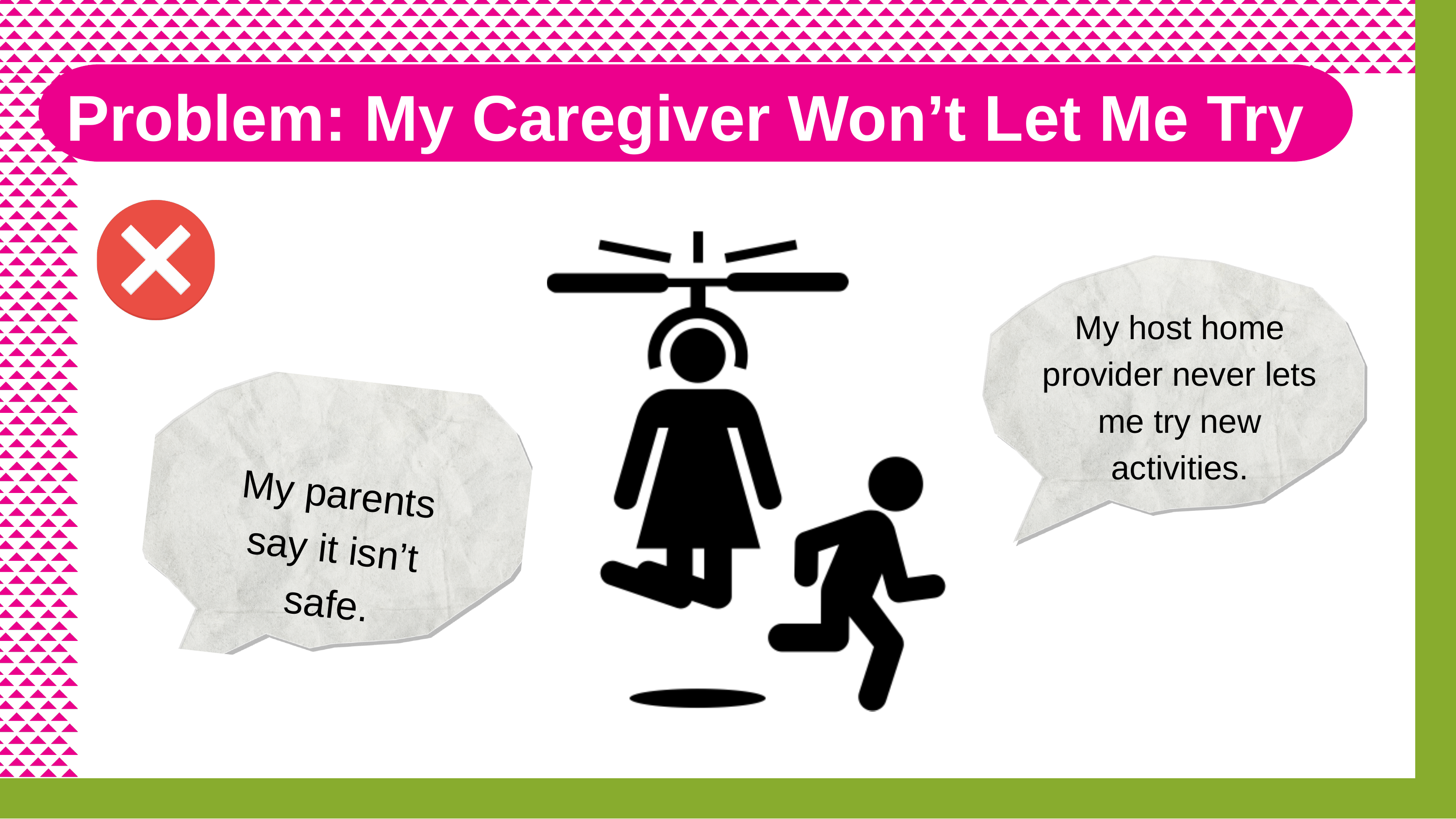

Problem: My Caregiver Won’t Let Me Try

My host home provider never lets me try new activities.

My parents say it isn’t safe.